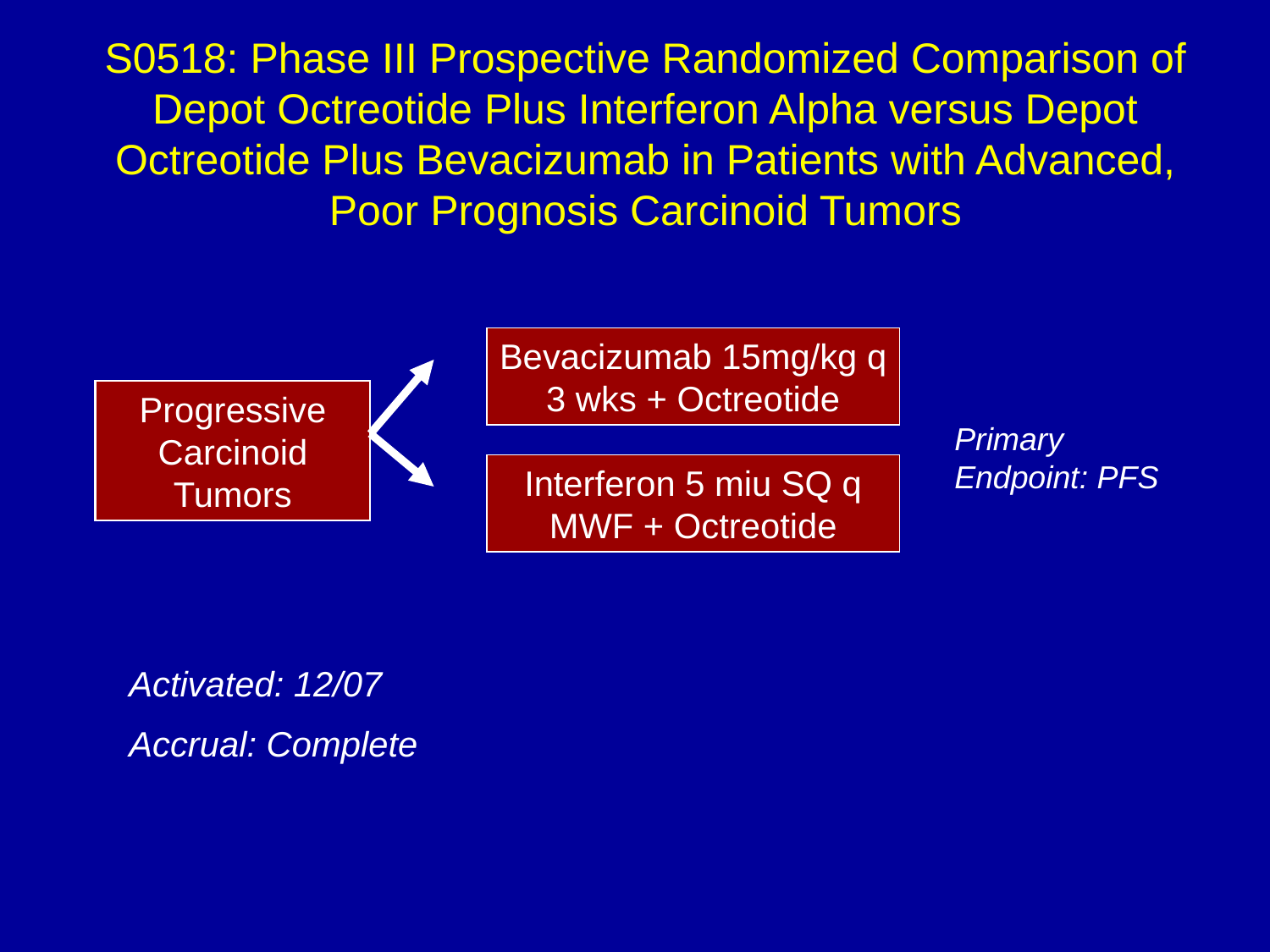

S0518: Phase III Prospective Randomized Comparison of Depot Octreotide Plus Interferon Alpha versus Depot Octreotide Plus Bevacizumab in Patients with Advanced, Poor Prognosis Carcinoid Tumors
Bevacizumab 15mg/kg q 3 wks + Octreotide

Progressive Carcinoid Tumors
Primary Endpoint: PFS

Interferon 5 miu SQ q MWF + Octreotide
Activated: 12/07
Accrual: Complete